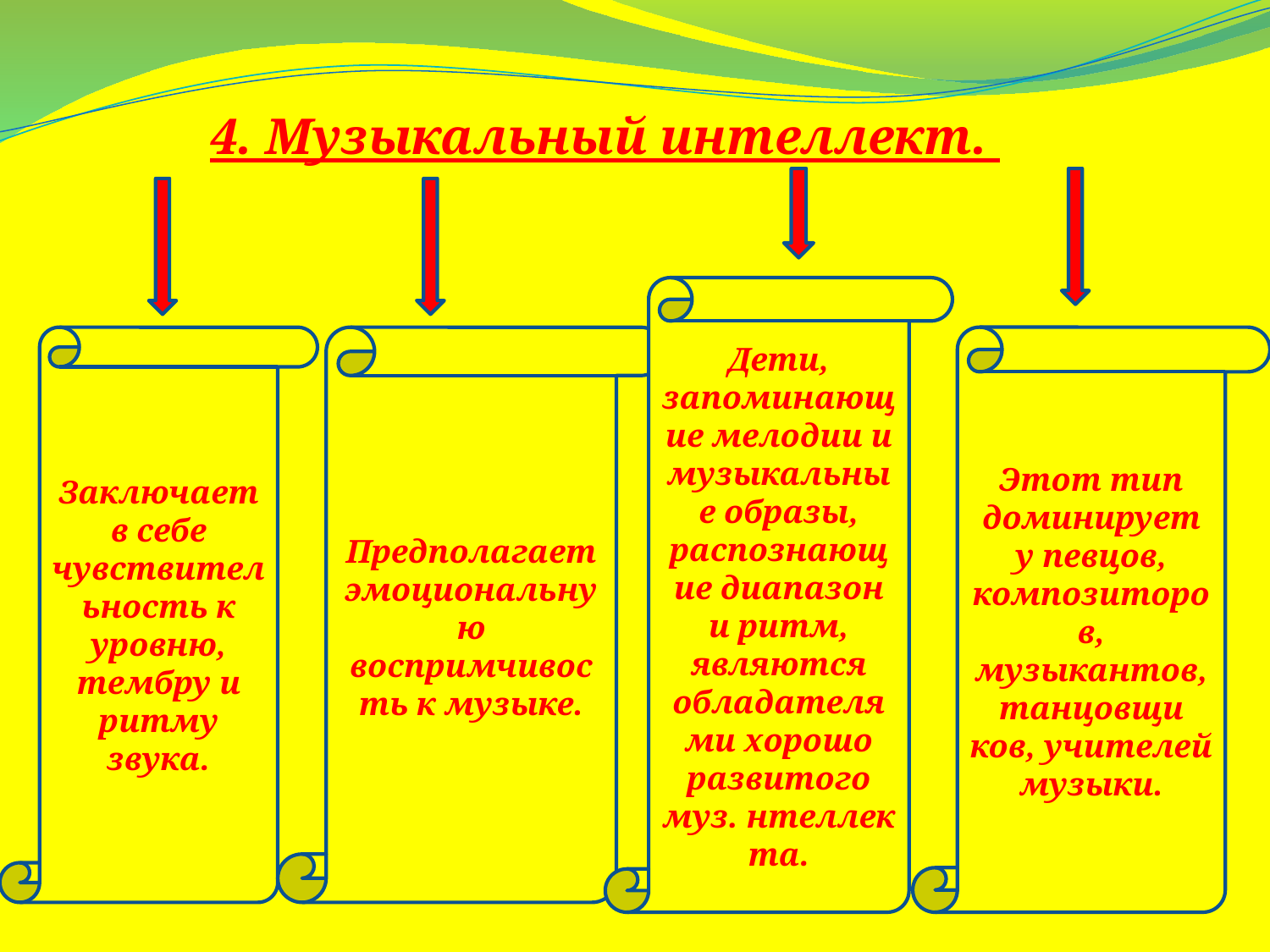

4. Музыкальный интеллект.

Дети, запоминающие мелодии и музыкальные образы, распознающие диапазон и ритм, являются обладателями хорошо развитого муз. нтеллек
та.
Заключает в себе чувствительность к уровню, тембру и ритму звука.
Предполагает эмоциональную воспримчивость к музыке.
Этот тип доминирует у певцов, композиторов, музыкантов,танцовщи
ков, учителей музыки.